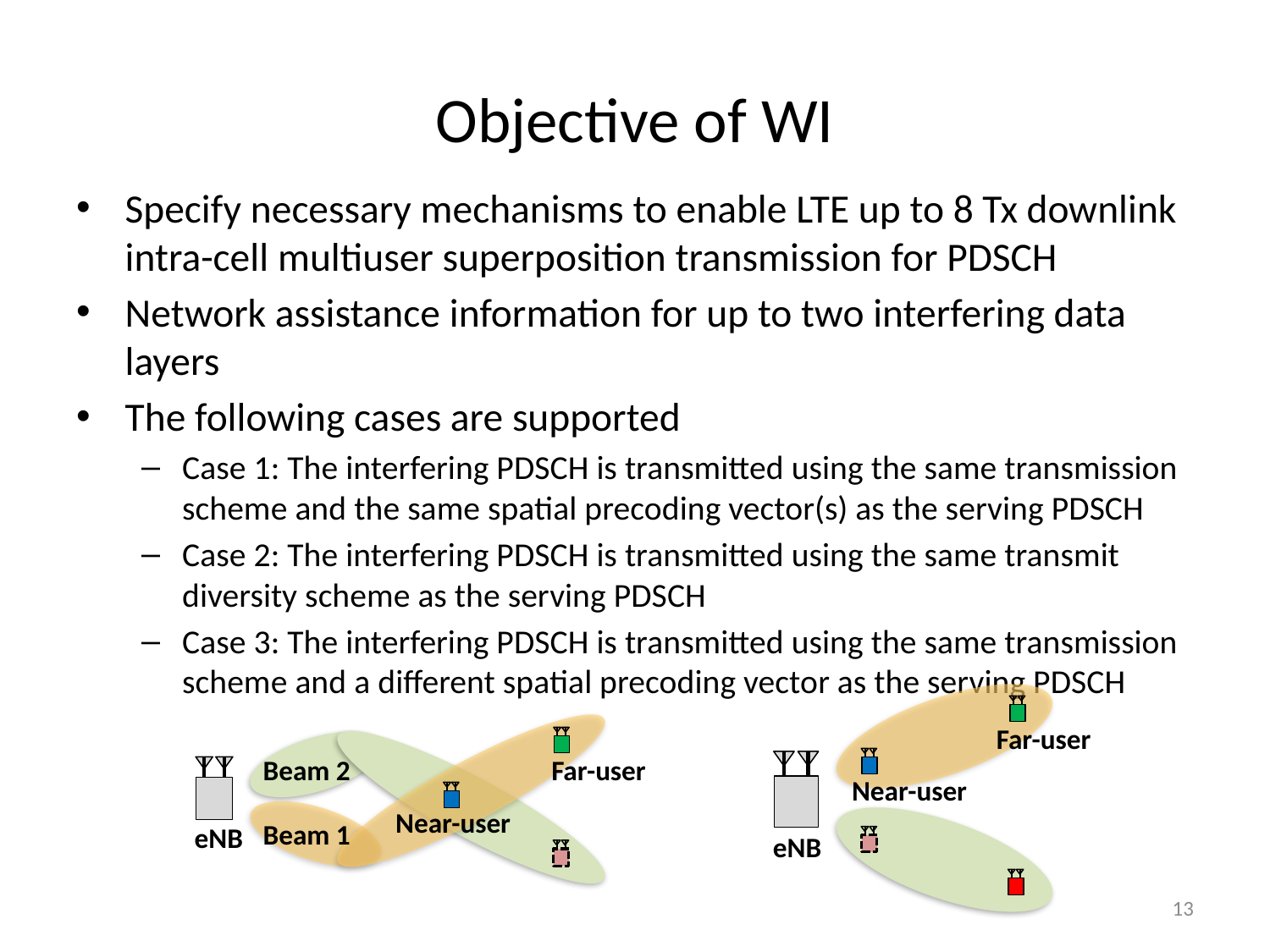

# Objective of WI
Specify necessary mechanisms to enable LTE up to 8 Tx downlink intra-cell multiuser superposition transmission for PDSCH
Network assistance information for up to two interfering data layers
The following cases are supported
Case 1: The interfering PDSCH is transmitted using the same transmission scheme and the same spatial precoding vector(s) as the serving PDSCH
Case 2: The interfering PDSCH is transmitted using the same transmit diversity scheme as the serving PDSCH
Case 3: The interfering PDSCH is transmitted using the same transmission scheme and a different spatial precoding vector as the serving PDSCH

Far-user

Near-user

eNB

Beam 2
Far-user

Near-user

Beam 1
eNB

13